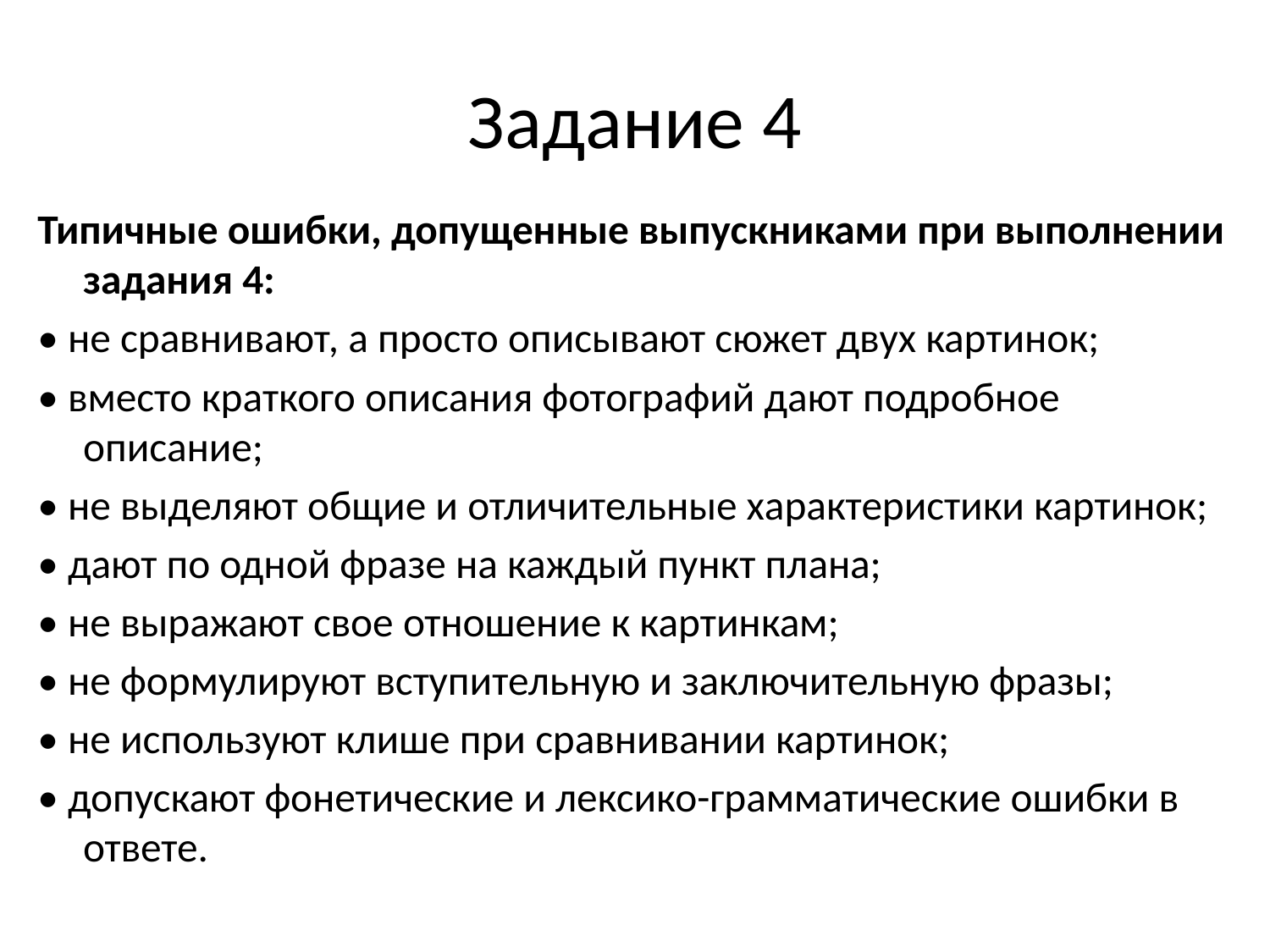

# Задание 4
Типичные ошибки, допущенные выпускниками при выполнении задания 4:
• не сравнивают, а просто описывают сюжет двух картинок;
• вместо краткого описания фотографий дают подробное описание;
• не выделяют общие и отличительные характеристики картинок;
• дают по одной фразе на каждый пункт плана;
• не выражают свое отношение к картинкам;
• не формулируют вступительную и заключительную фразы;
• не используют клише при сравнивании картинок;
• допускают фонетические и лексико-грамматические ошибки в ответе.